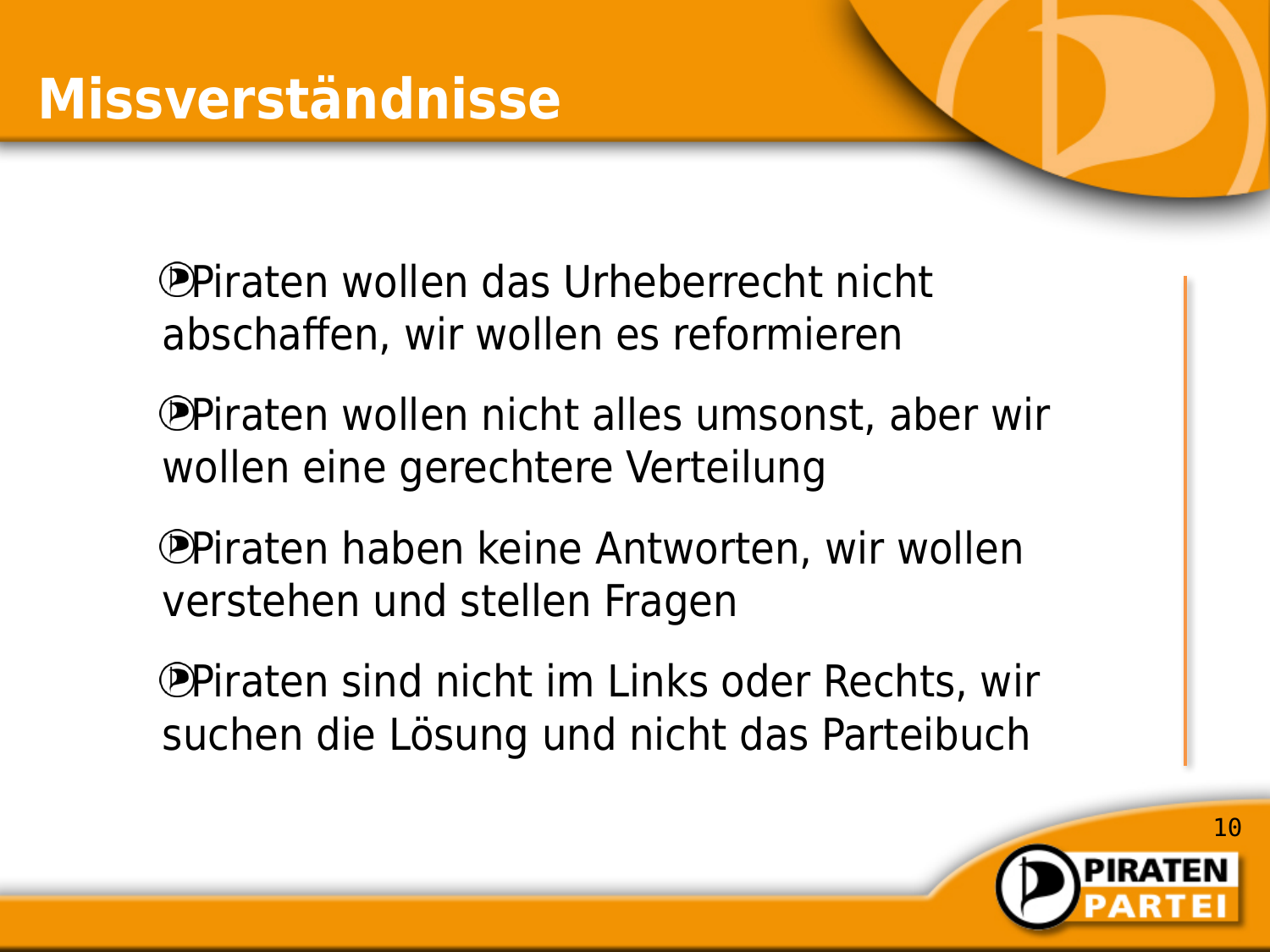

# Missverständnisse

Piraten wollen das Urheberrecht nicht
      abschaffen, wir wollen es reformieren
Piraten wollen nicht alles umsonst, aber wir
      wollen eine gerechtere Verteilung
Piraten haben keine Antworten, wir wollen
      verstehen und stellen Fragen
Piraten sind nicht im Links oder Rechts, wir
      suchen die Lösung und nicht das Parteibuch

10